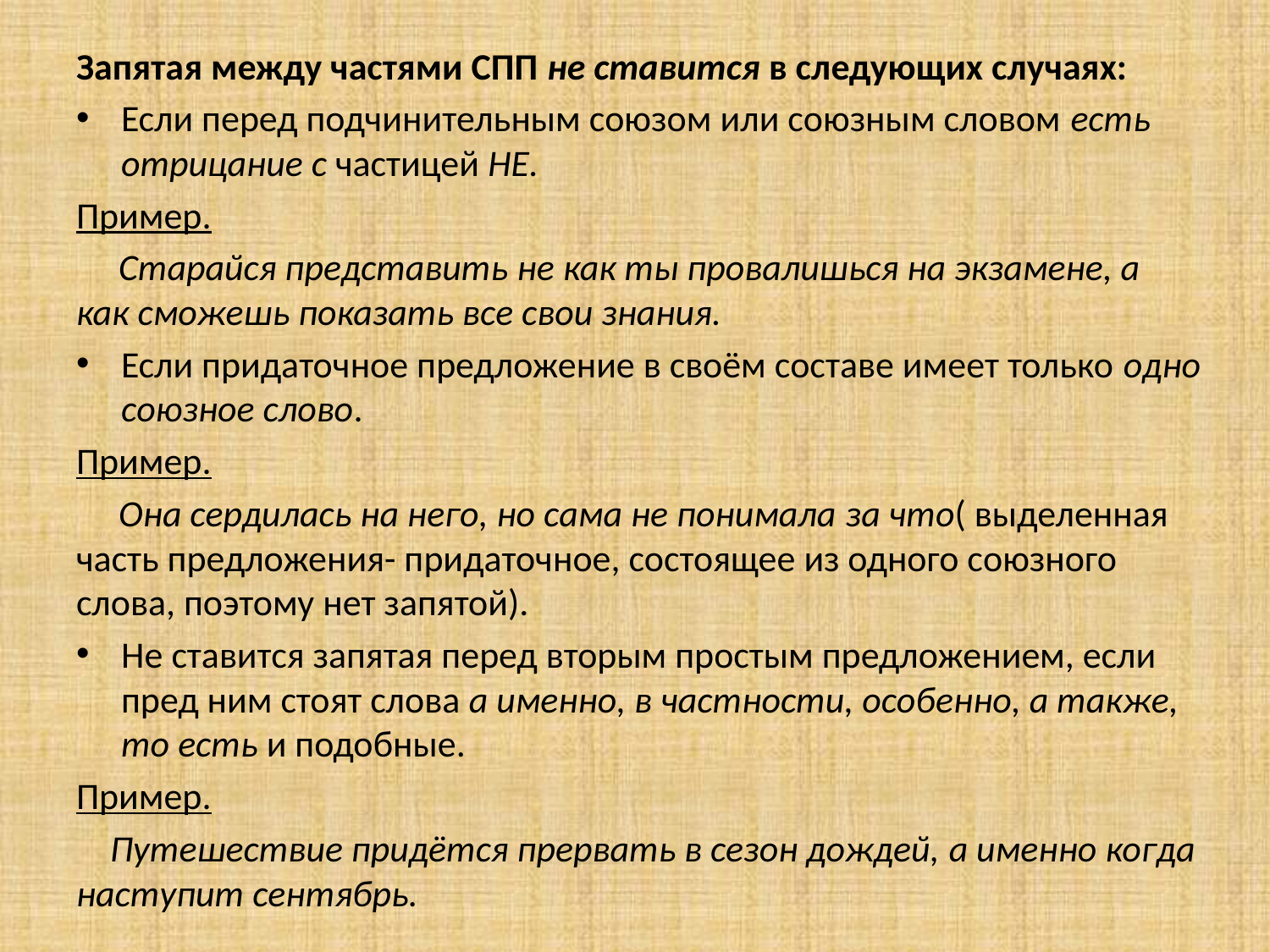

Запятая между частями СПП не ставится в следующих случаях:
Если перед подчинительным союзом или союзным словом есть отрицание с частицей НЕ.
Пример.
     Старайся представить не как ты провалишься на экзамене, а    как сможешь показать все свои знания.
Если придаточное предложение в своём составе имеет только одно союзное слово.
Пример.
     Она сердилась на него, но сама не понимала за что( выделенная часть предложения- придаточное, состоящее из одного союзного слова, поэтому нет запятой).
Не ставится запятая перед вторым простым предложением, если пред ним стоят слова а именно, в частности, особенно, а также, то есть и подобные.
Пример.
    Путешествие придётся прервать в сезон дождей, а именно когда наступит сентябрь.